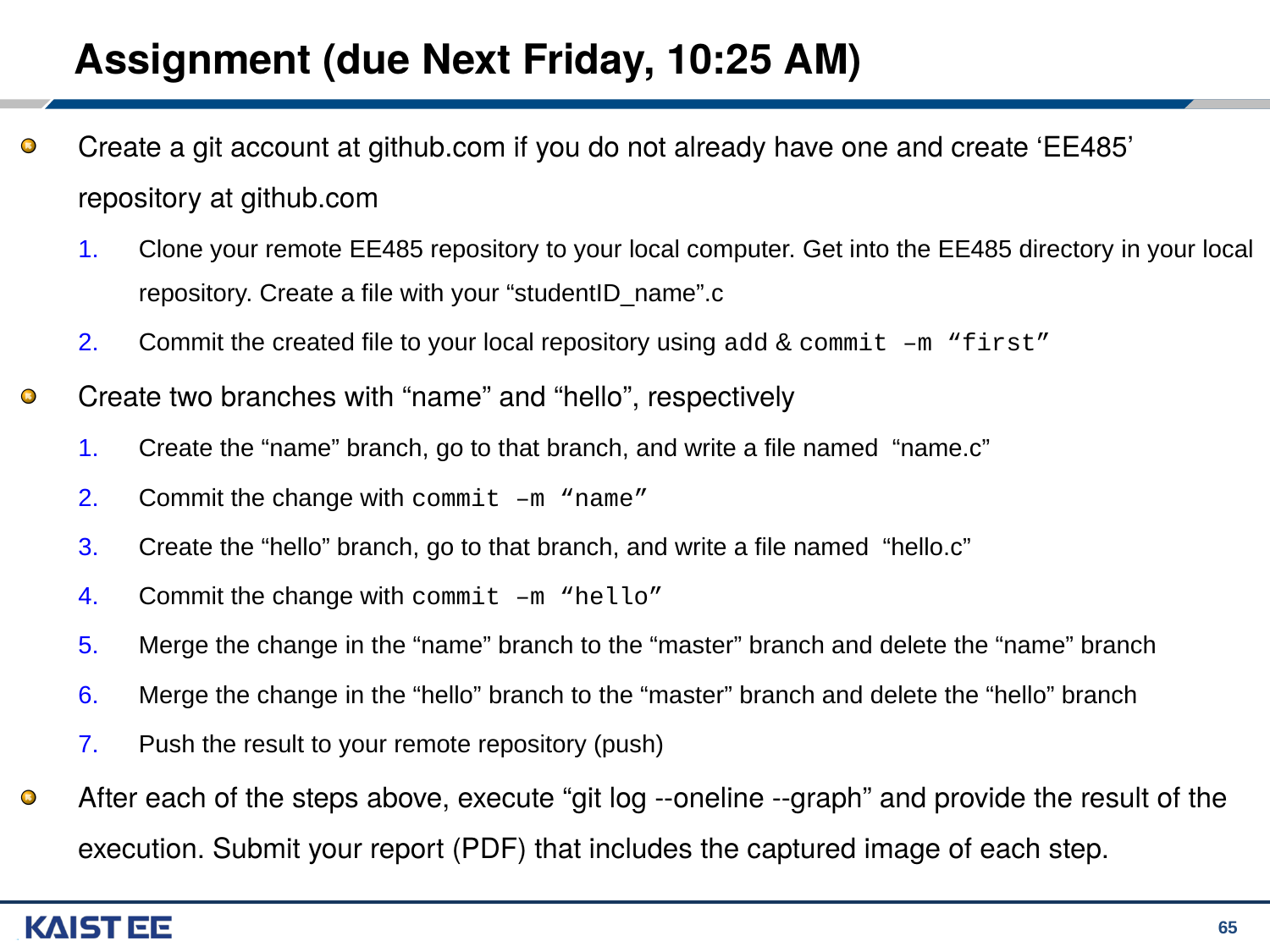

# Assignment (due Next Friday, 10:25 AM)
Create a git account at github.com if you do not already have one and create ‘EE485’ repository at github.com
Clone your remote EE485 repository to your local computer. Get into the EE485 directory in your local repository. Create a file with your “studentID_name”.c
Commit the created file to your local repository using add & commit –m “first”
Create two branches with “name” and “hello”, respectively
Create the “name” branch, go to that branch, and write a file named  “name.c”
Commit the change with commit –m “name”
Create the “hello” branch, go to that branch, and write a file named  “hello.c”
Commit the change with commit –m “hello”
Merge the change in the “name” branch to the “master” branch and delete the “name” branch
Merge the change in the “hello” branch to the “master” branch and delete the “hello” branch
Push the result to your remote repository (push)
After each of the steps above, execute “git log --oneline --graph” and provide the result of the execution. Submit your report (PDF) that includes the captured image of each step.